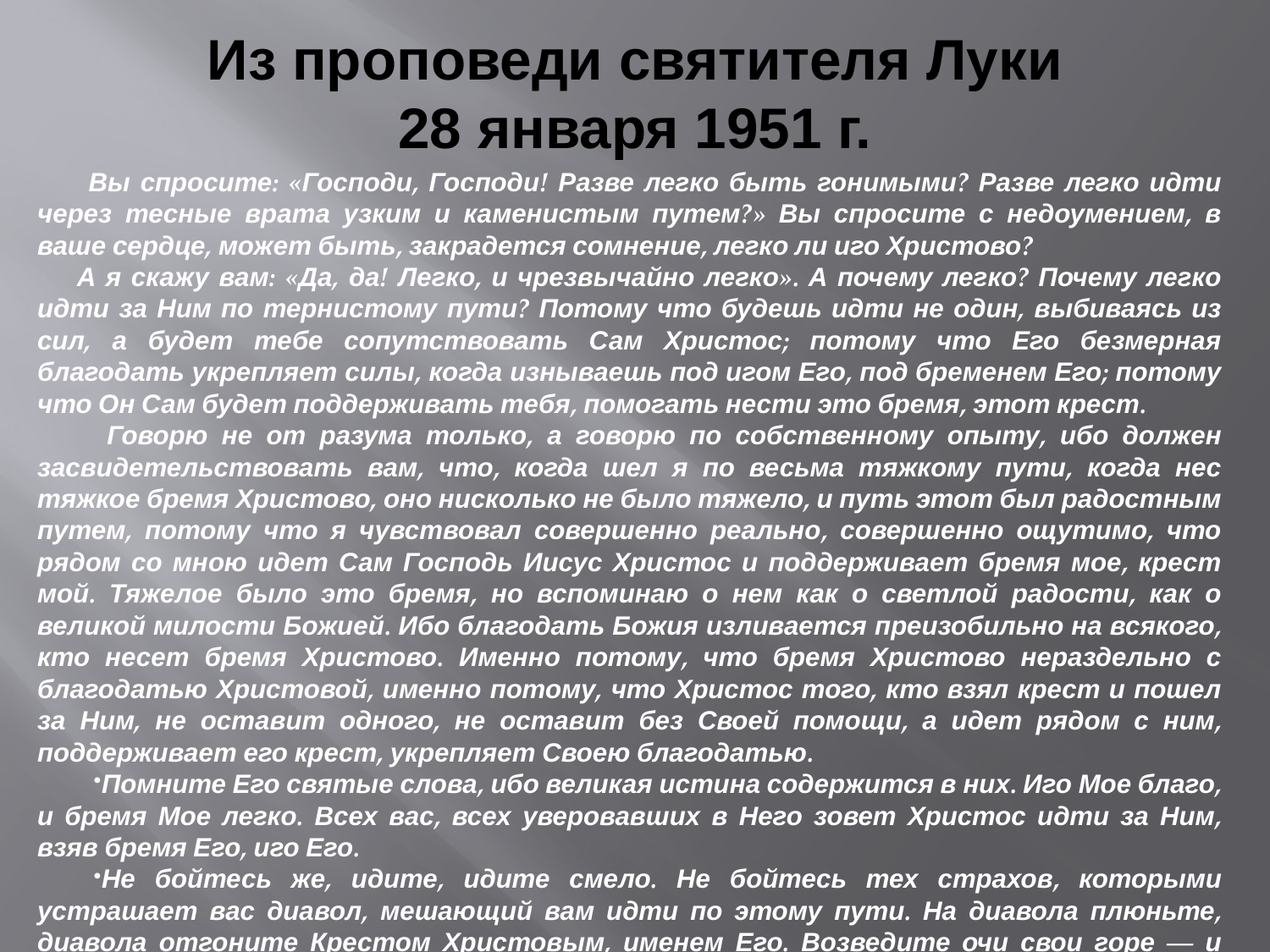

# Из проповеди святителя Луки 28 января 1951 г.
     Вы спросите: «Господи, Господи! Разве легко быть гонимыми? Разве легко идти через тесные врата узким и каменистым путем?» Вы спросите с недоумением, в ваше сердце, может быть, закрадется сомнение, легко ли иго Христово?
    А я скажу вам: «Да, да! Легко, и чрезвычайно легко». А почему легко? Почему легко идти за Ним по тернистому пути? Потому что будешь идти не один, выбиваясь из сил, а будет тебе сопутствовать Сам Христос; потому что Его безмерная благодать укрепляет силы, когда изнываешь под игом Его, под бременем Его; потому что Он Сам будет поддерживать тебя, помогать нести это бремя, этот крест.
     Говорю не от разума только, а говорю по собственному опыту, ибо должен засвидетельствовать вам, что, когда шел я по весьма тяжкому пути, когда нес тяжкое бремя Христово, оно нисколько не было тяжело, и путь этот был радостным путем, потому что я чувствовал совершенно реально, совершенно ощутимо, что рядом со мною идет Сам Господь Иисус Христос и поддерживает бремя мое, крест мой. Тяжелое было это бремя, но вспоминаю о нем как о светлой радости, как о великой милости Божией. Ибо благодать Божия изливается преизобильно на всякого, кто несет бремя Христово. Именно потому, что бремя Христово нераздельно с благодатью Христовой, именно потому, что Христос того, кто взял крест и пошел за Ним, не оставит одного, не оставит без Своей помощи, а идет рядом с ним, поддерживает его крест, укрепляет Своею благодатью.
Помните Его святые слова, ибо великая истина содержится в них. Иго Мое благо, и бремя Мое легко. Всех вас, всех уверовавших в Него зовет Христос идти за Ним, взяв бремя Его, иго Его.
Не бойтесь же, идите, идите смело. Не бойтесь тех страхов, которыми устрашает вас диавол, мешающий вам идти по этому пути. На диавола плюньте, диавола отгоните Крестом Христовым, именем Его. Возведите очи свои горе — и увидите Самого Господа Иисуса Христа, Который идет вместе с вами и облегчает иго ваше и бремя ваше. Аминь.